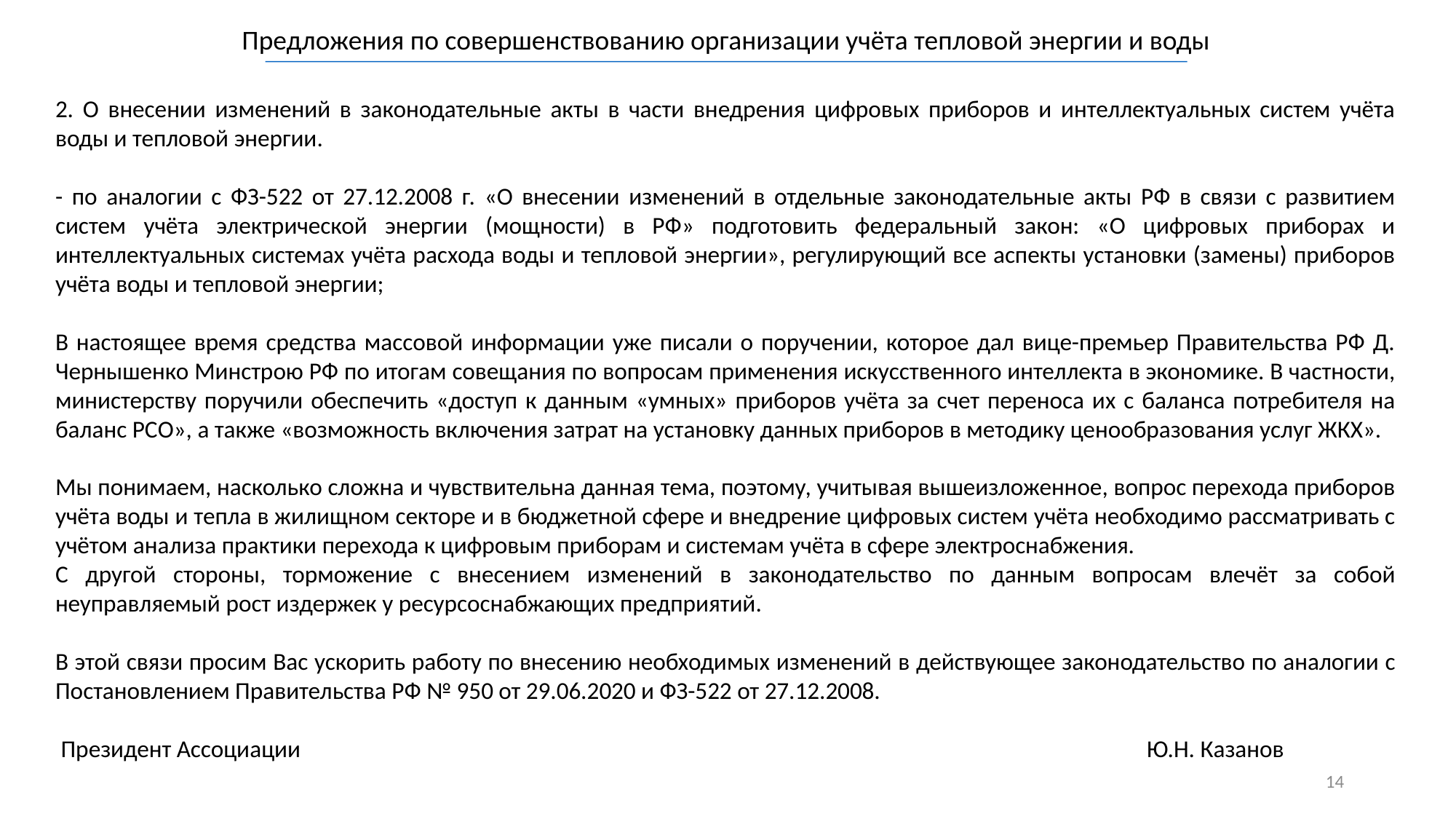

Предложения по совершенствованию организации учёта тепловой энергии и воды

2. О внесении изменений в законодательные акты в части внедрения цифровых приборов и интеллектуальных систем учёта воды и тепловой энергии.

- по аналогии с ФЗ-522 от 27.12.2008 г. «О внесении изменений в отдельные законодательные акты РФ в связи с развитием систем учёта электрической энергии (мощности) в РФ» подготовить федеральный закон: «О цифровых приборах и интеллектуальных системах учёта расхода воды и тепловой энергии», регулирующий все аспекты установки (замены) приборов учёта воды и тепловой энергии;

В настоящее время средства массовой информации уже писали о поручении, которое дал вице-премьер Правительства РФ Д. Чернышенко Минстрою РФ по итогам совещания по вопросам применения искусственного интеллекта в экономике. В частности, министерству поручили обеспечить «доступ к данным «умных» приборов учёта за счет переноса их с баланса потребителя на баланс РСО», а также «возможность включения затрат на установку данных приборов в методику ценообразования услуг ЖКХ».

Мы понимаем, насколько сложна и чувствительна данная тема, поэтому, учитывая вышеизложенное, вопрос перехода приборов учёта воды и тепла в жилищном секторе и в бюджетной сфере и внедрение цифровых систем учёта необходимо рассматривать с учётом анализа практики перехода к цифровым приборам и системам учёта в сфере электроснабжения.
С другой стороны, торможение с внесением изменений в законодательство по данным вопросам влечёт за собой неуправляемый рост издержек у ресурсоснабжающих предприятий.

В этой связи просим Вас ускорить работу по внесению необходимых изменений в действующее законодательство по аналогии с Постановлением Правительства РФ № 950 от 29.06.2020 и ФЗ-522 от 27.12.2008.

 Президент Ассоциации 								Ю.Н. Казанов
14